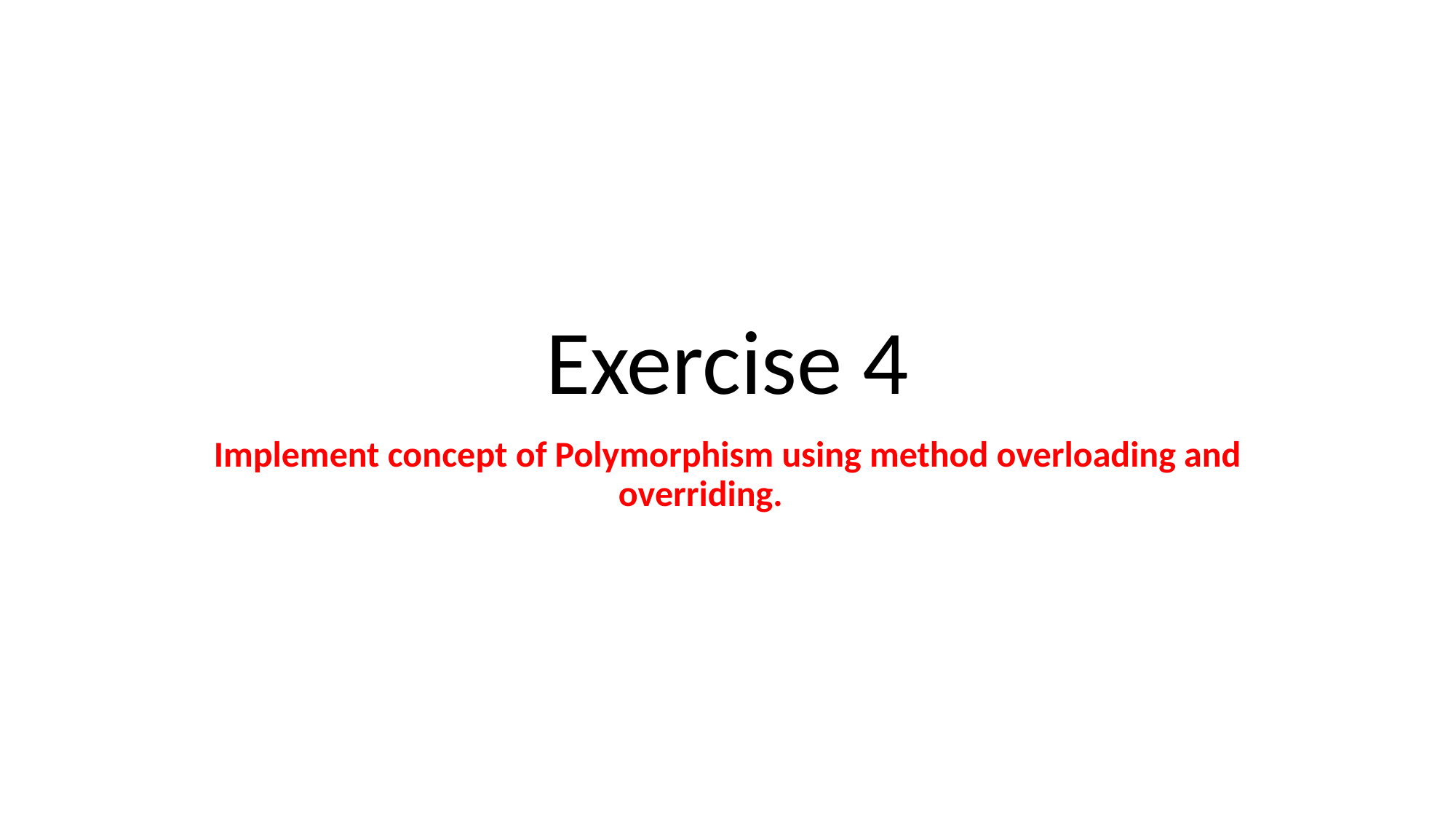

# Exercise 4
Implement concept of Polymorphism using method overloading and overriding.